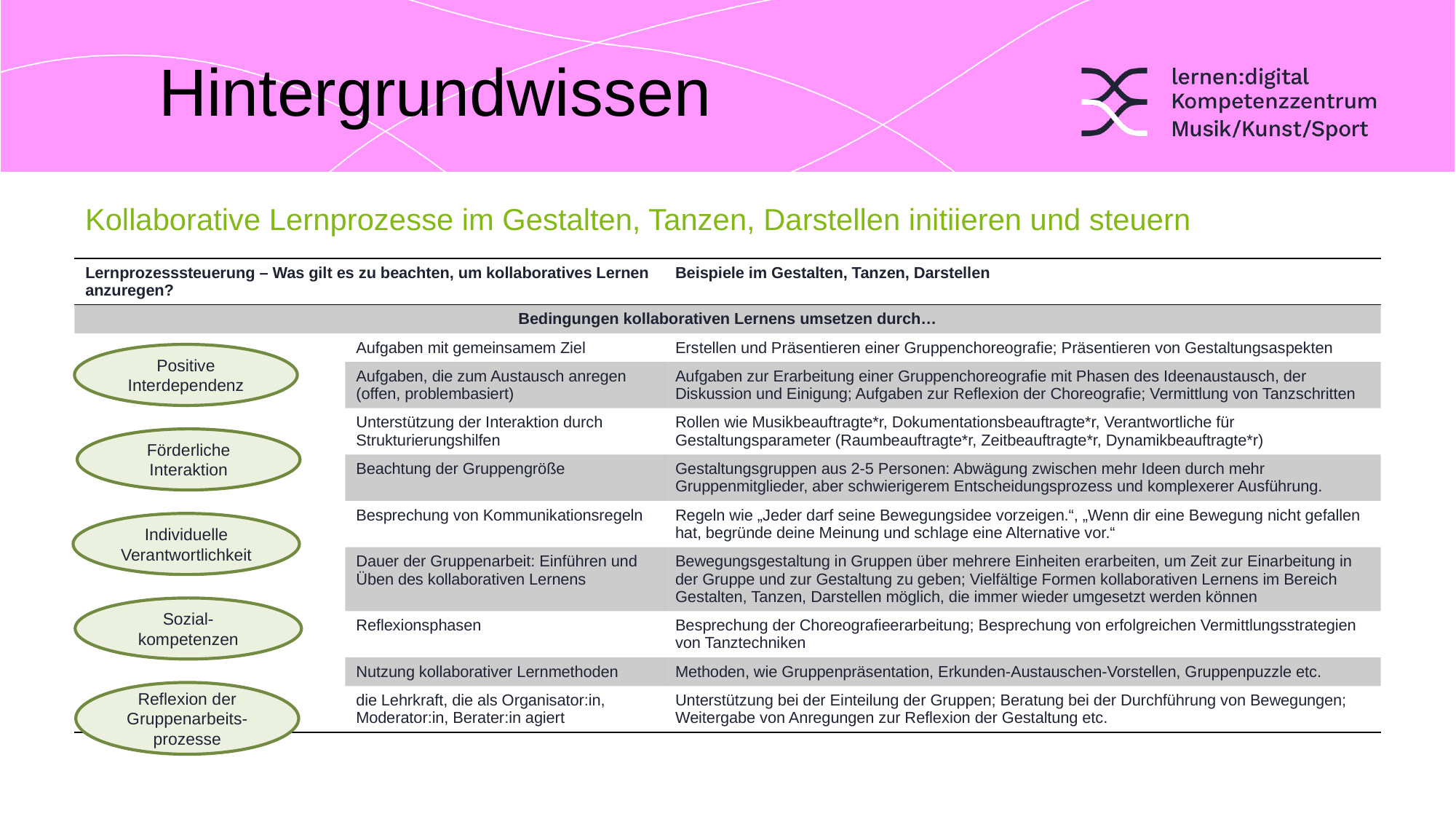

# Hintergrundwissen
Kollaborative Lernprozesse im Gestalten, Tanzen, Darstellen initiieren und steuern
| Lernprozesssteuerung – Was gilt es zu beachten, um kollaboratives Lernen anzuregen? |  | Beispiele im Gestalten, Tanzen, Darstellen |
| --- | --- | --- |
| Bedingungen kollaborativen Lernens umsetzen durch… |  |  |
|  | Aufgaben mit gemeinsamem Ziel | Erstellen und Präsentieren einer Gruppenchoreografie; Präsentieren von Gestaltungsaspekten |
|  | Aufgaben, die zum Austausch anregen (offen, problembasiert) | Aufgaben zur Erarbeitung einer Gruppenchoreografie mit Phasen des Ideenaustausch, der Diskussion und Einigung; Aufgaben zur Reflexion der Choreografie; Vermittlung von Tanzschritten |
|  | Unterstützung der Interaktion durch Strukturierungshilfen | Rollen wie Musikbeauftragte\*r, Dokumentationsbeauftragte\*r, Verantwortliche für Gestaltungsparameter (Raumbeauftragte\*r, Zeitbeauftragte\*r, Dynamikbeauftragte\*r) |
|  | Beachtung der Gruppengröße | Gestaltungsgruppen aus 2-5 Personen: Abwägung zwischen mehr Ideen durch mehr Gruppenmitglieder, aber schwierigerem Entscheidungsprozess und komplexerer Ausführung. |
|  | Besprechung von Kommunikationsregeln | Regeln wie „Jeder darf seine Bewegungsidee vorzeigen.“, „Wenn dir eine Bewegung nicht gefallen hat, begründe deine Meinung und schlage eine Alternative vor.“ |
|  | Dauer der Gruppenarbeit: Einführen und Üben des kollaborativen Lernens | Bewegungsgestaltung in Gruppen über mehrere Einheiten erarbeiten, um Zeit zur Einarbeitung in der Gruppe und zur Gestaltung zu geben; Vielfältige Formen kollaborativen Lernens im Bereich Gestalten, Tanzen, Darstellen möglich, die immer wieder umgesetzt werden können |
|  | Reflexionsphasen | Besprechung der Choreografieerarbeitung; Besprechung von erfolgreichen Vermittlungsstrategien von Tanztechniken |
|  | Nutzung kollaborativer Lernmethoden | Methoden, wie Gruppenpräsentation, Erkunden-Austauschen-Vorstellen, Gruppenpuzzle etc. |
|  | die Lehrkraft, die als Organisator:in, Moderator:in, Berater:in agiert | Unterstützung bei der Einteilung der Gruppen; Beratung bei der Durchführung von Bewegungen; Weitergabe von Anregungen zur Reflexion der Gestaltung etc. |
Positive Interdependenz
Förderliche Interaktion
Individuelle Verantwortlichkeit
Sozial-kompetenzen
Reflexion der Gruppenarbeits-prozesse